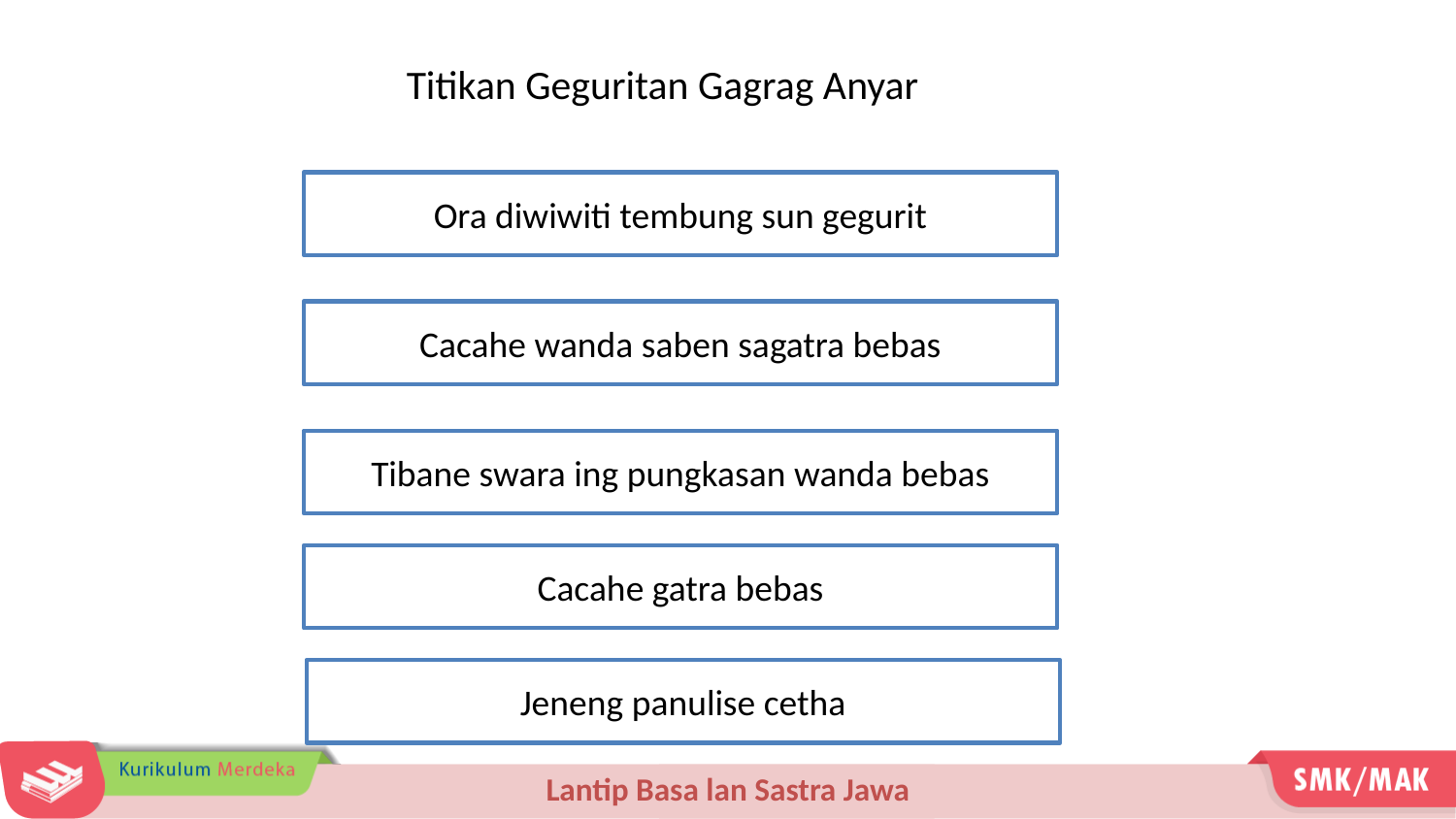

Titikan Geguritan Gagrag Anyar
Ora diwiwiti tembung sun gegurit
Cacahe wanda saben sagatra bebas
Tibane swara ing pungkasan wanda bebas
Cacahe gatra bebas
Jeneng panulise cetha